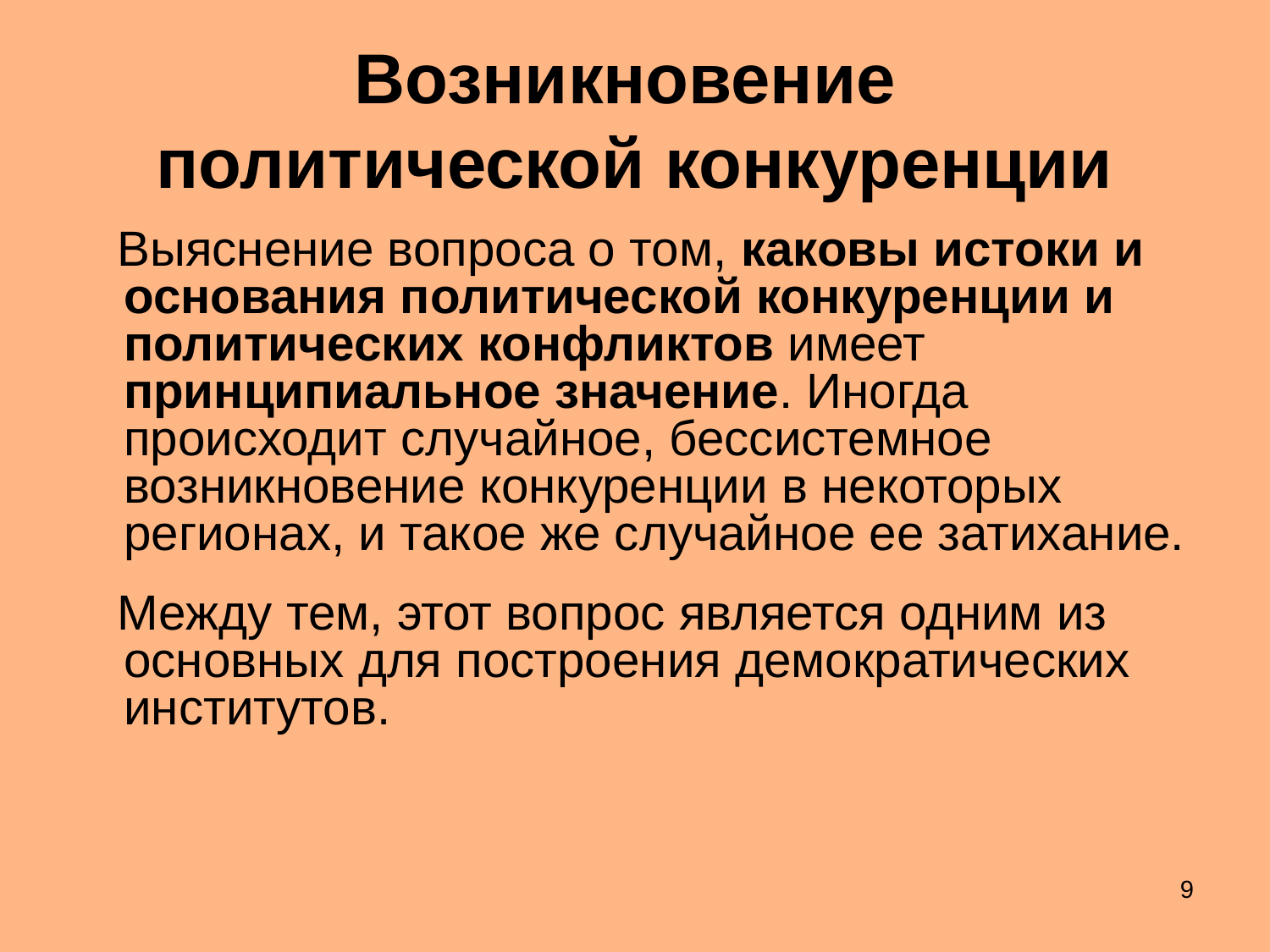

# Возникновение политической конкуренции
   Выяснение вопроса о том, каковы истоки и основания политической конкуренции и политических конфликтов имеет принципиальное значение. Иногда происходит случайное, бессистемное возникновение конкуренции в некоторых регионах, и такое же случайное ее затихание.
   Между тем, этот вопрос является одним из основных для построения демократических институтов.
9